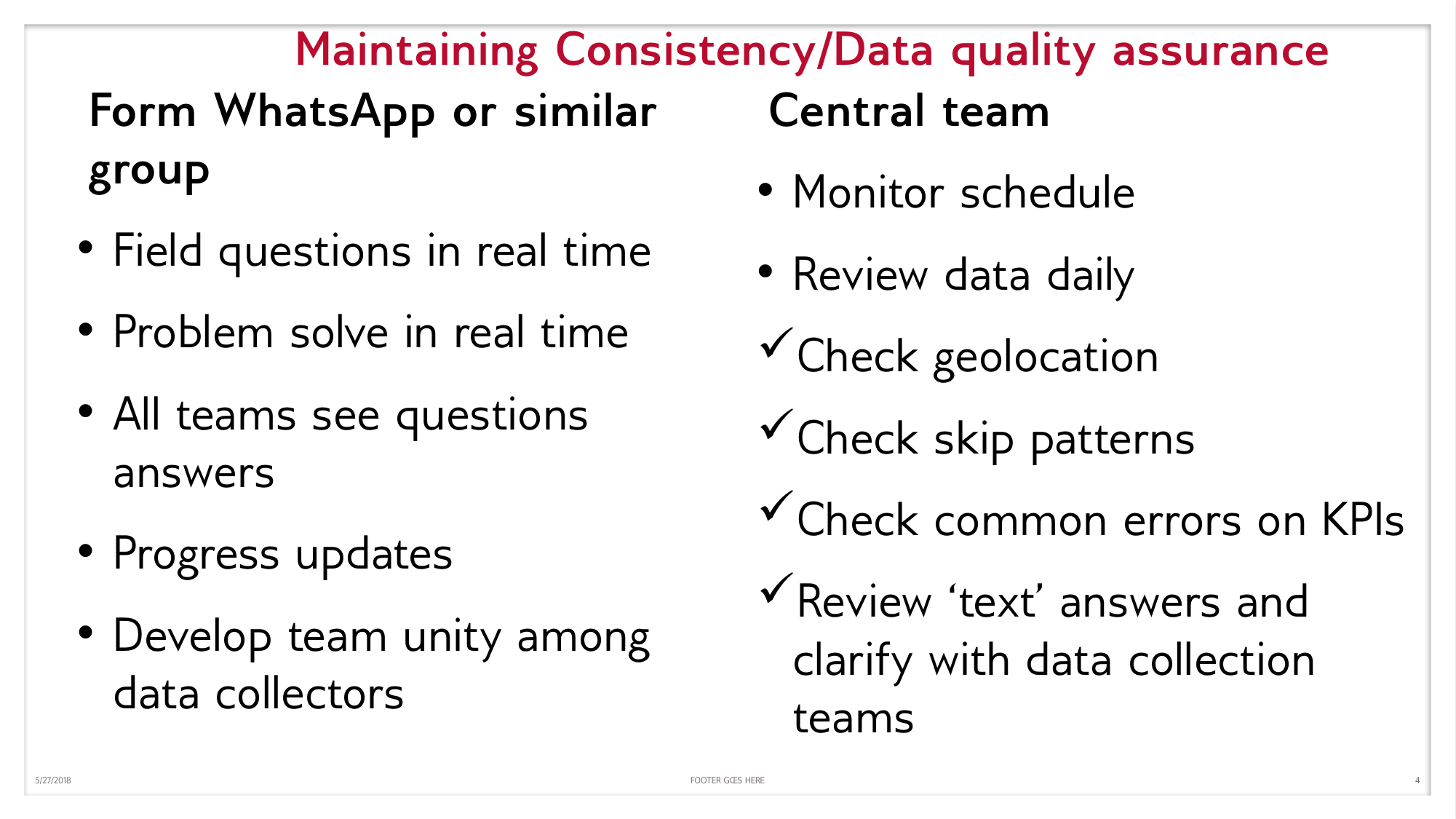

5/27/2018
FOOTER GOES HERE
4
# Maintaining Consistency/Data quality assurance
Form WhatsApp or similar group
Field questions in real time
Problem solve in real time
All teams see questions answers
Progress updates
Develop team unity among data collectors
Central team
Monitor schedule
Review data daily
Check geolocation
Check skip patterns
Check common errors on KPIs
Review ‘text’ answers and clarify with data collection teams